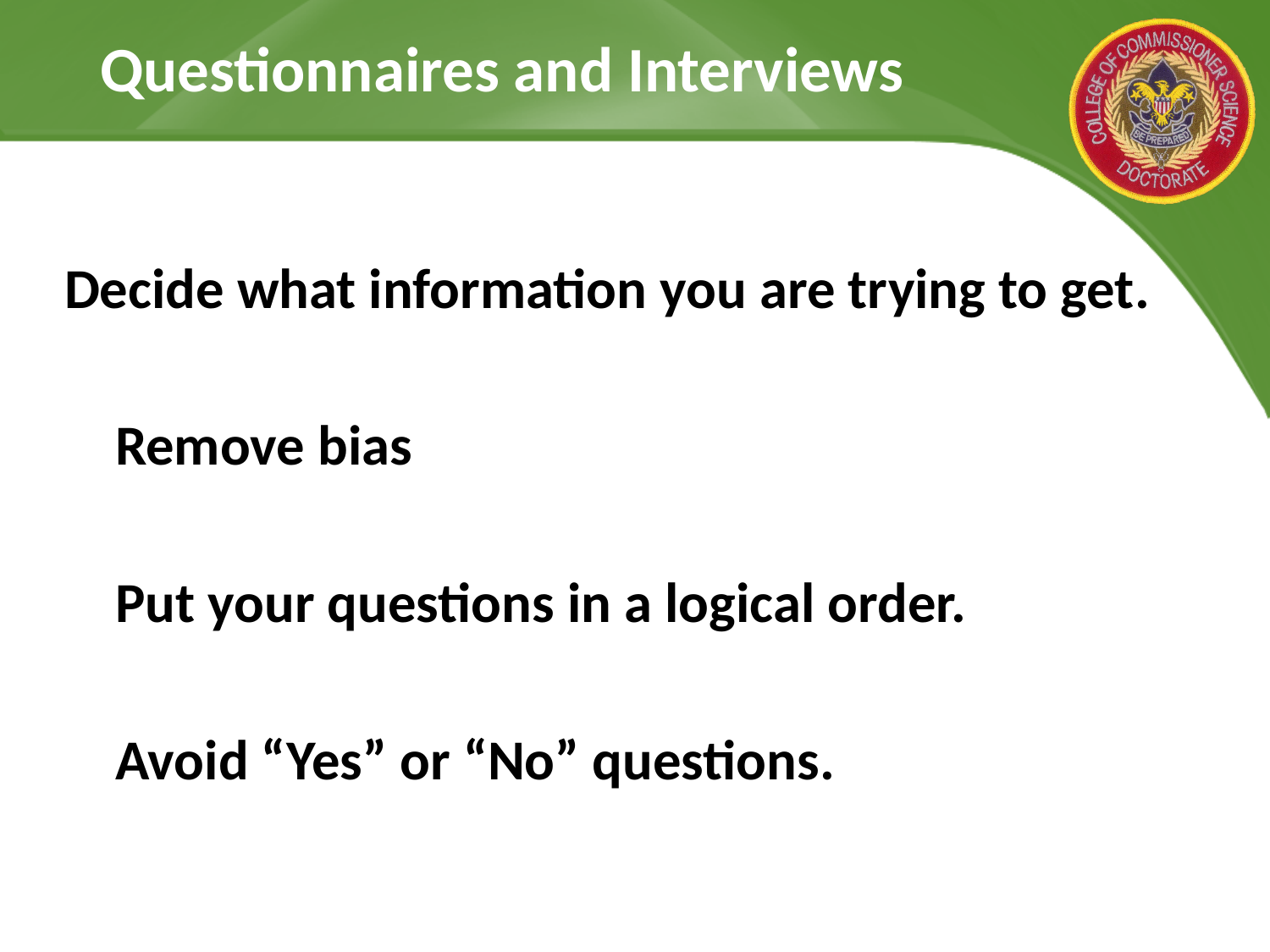

# Questionnaires and Interviews
Decide what information you are trying to get.

    Remove bias

    Put your questions in a logical order.

    Avoid “Yes” or “No” questions.